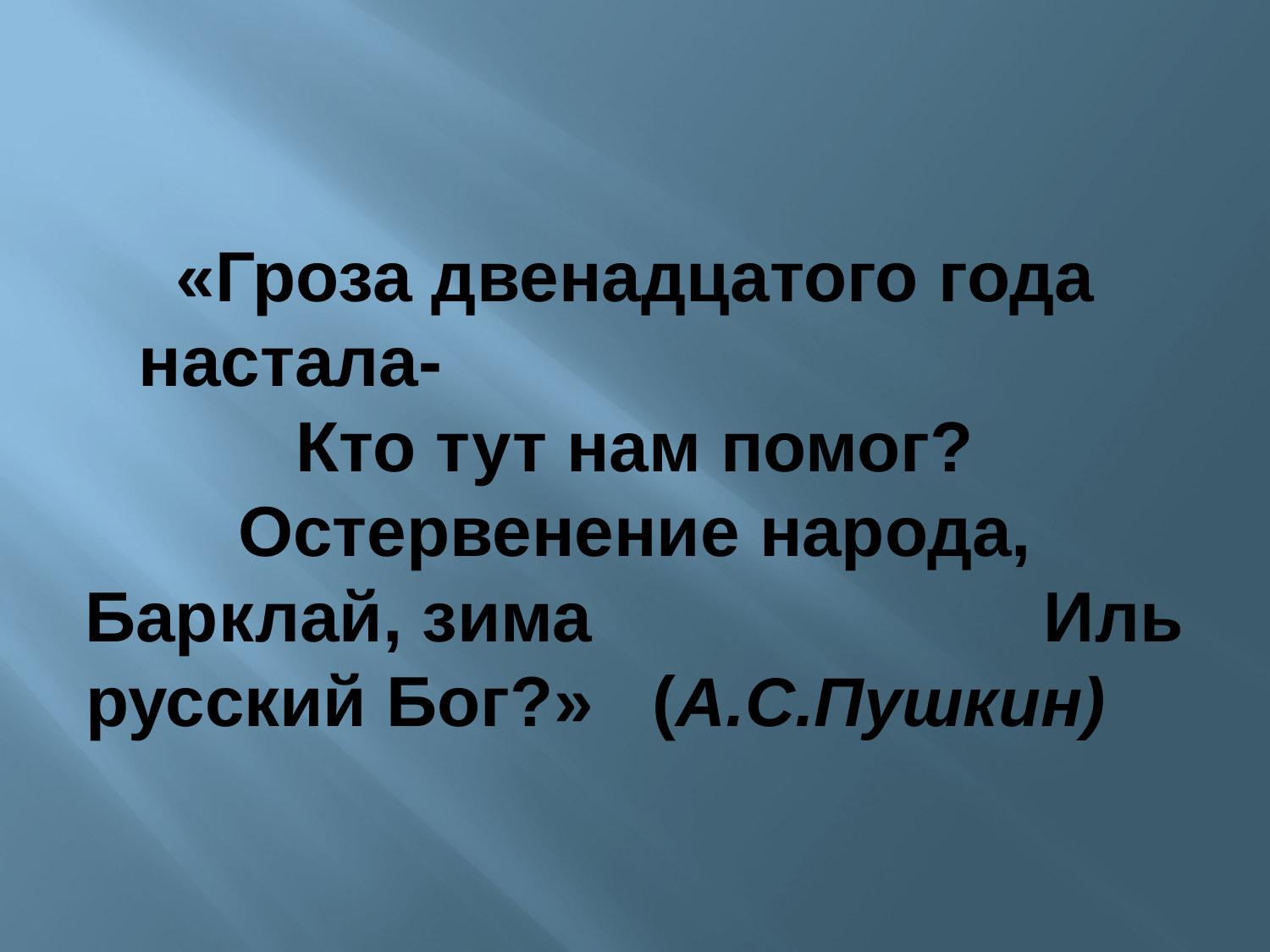

# «Гроза двенадцатого года настала-                                    Кто тут нам помог? Остервенение народа, Барклай, зима                       Иль русский Бог?»   (А.С.Пушкин)